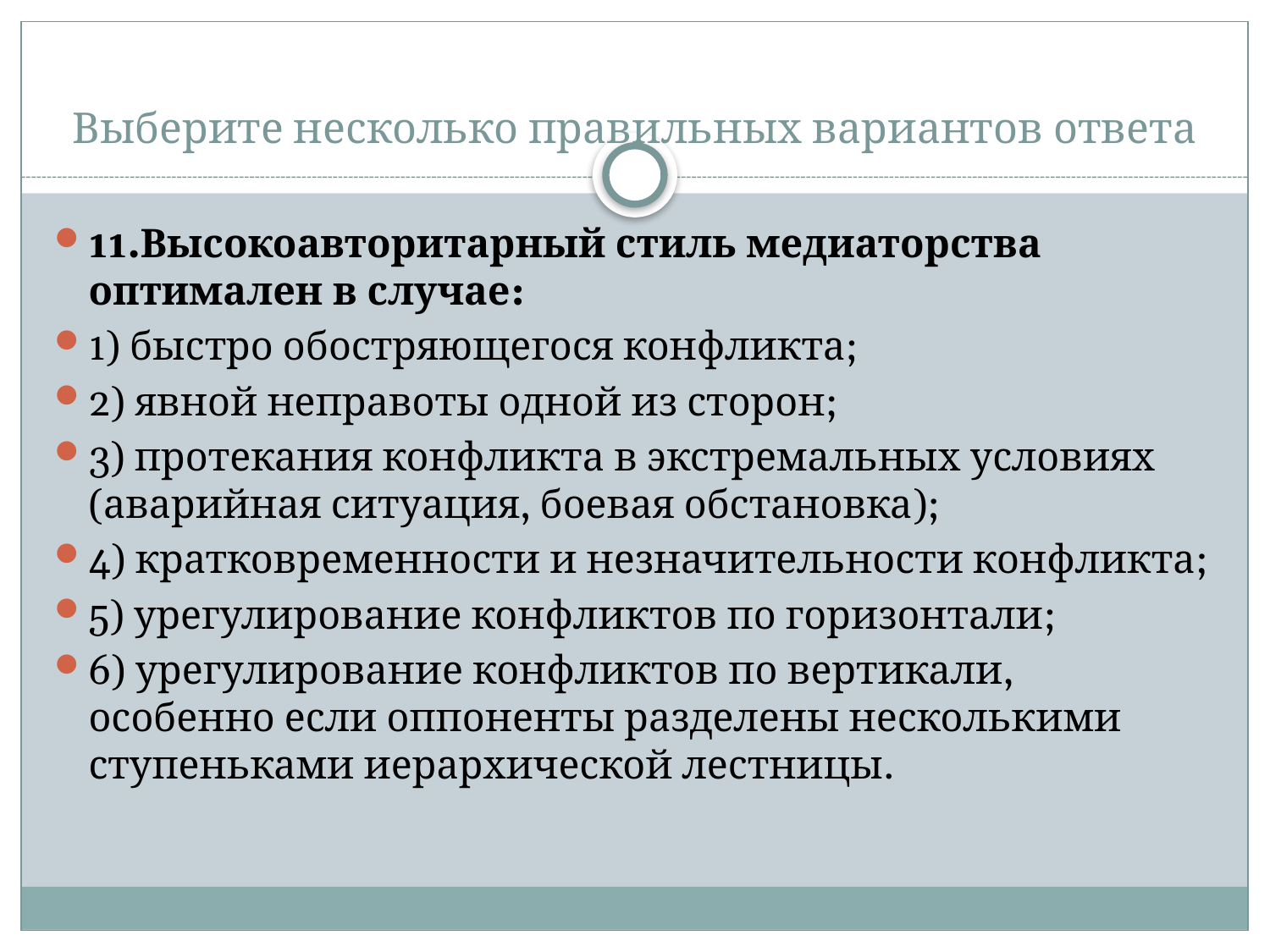

# Выберите несколько правильных вариантов ответа
11.Высокоавторитарный стиль медиаторства оптимален в случае:
1) быстро обостряющегося конфликта;
2) явной неправоты одной из сторон;
3) протекания конфликта в экстремальных условиях (аварийная ситуация, боевая обстановка);
4) кратковременности и незначительности конфликта;
5) урегулирование конфликтов по горизонтали;
6) урегулирование конфликтов по вертикали, особенно если оппоненты разделены несколькими ступеньками иерархической лестницы.